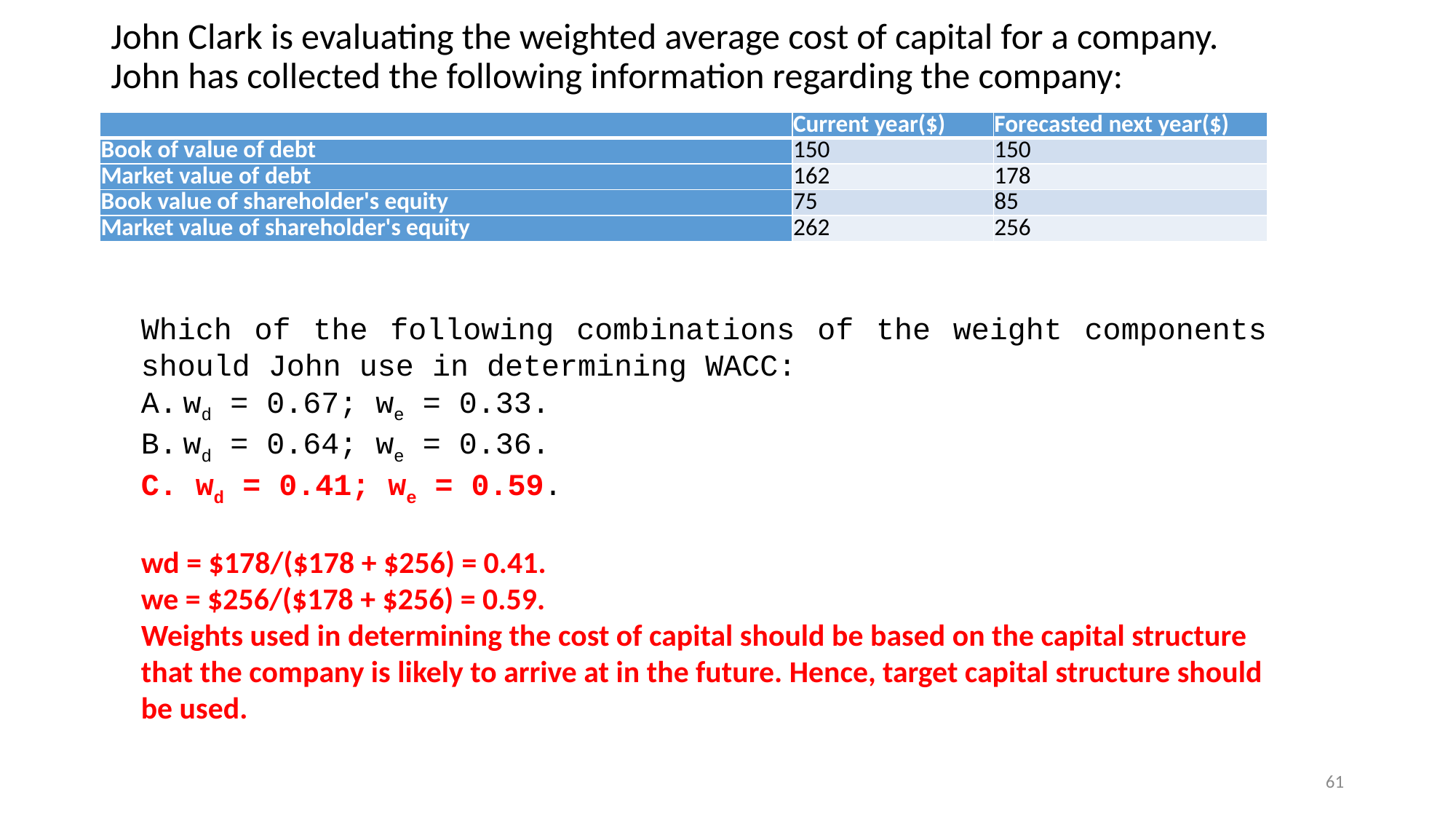

# John Clark is evaluating the weighted average cost of capital for a company. John has collected the following information regarding the company:
|  | Current year($) | Forecasted next year($) |
| --- | --- | --- |
| Book of value of debt | 150 | 150 |
| Market value of debt | 162 | 178 |
| Book value of shareholder's equity | 75 | 85 |
| Market value of shareholder's equity | 262 | 256 |
Which of the following combinations of the weight components should John use in determining WACC:
A.	wd = 0.67; we = 0.33.
B.	wd = 0.64; we = 0.36.
wd = 0.41; we = 0.59.

wd = $178/($178 + $256) = 0.41.
we = $256/($178 + $256) = 0.59.
Weights used in determining the cost of capital should be based on the capital structure that the company is likely to arrive at in the future. Hence, target capital structure should be used.

61